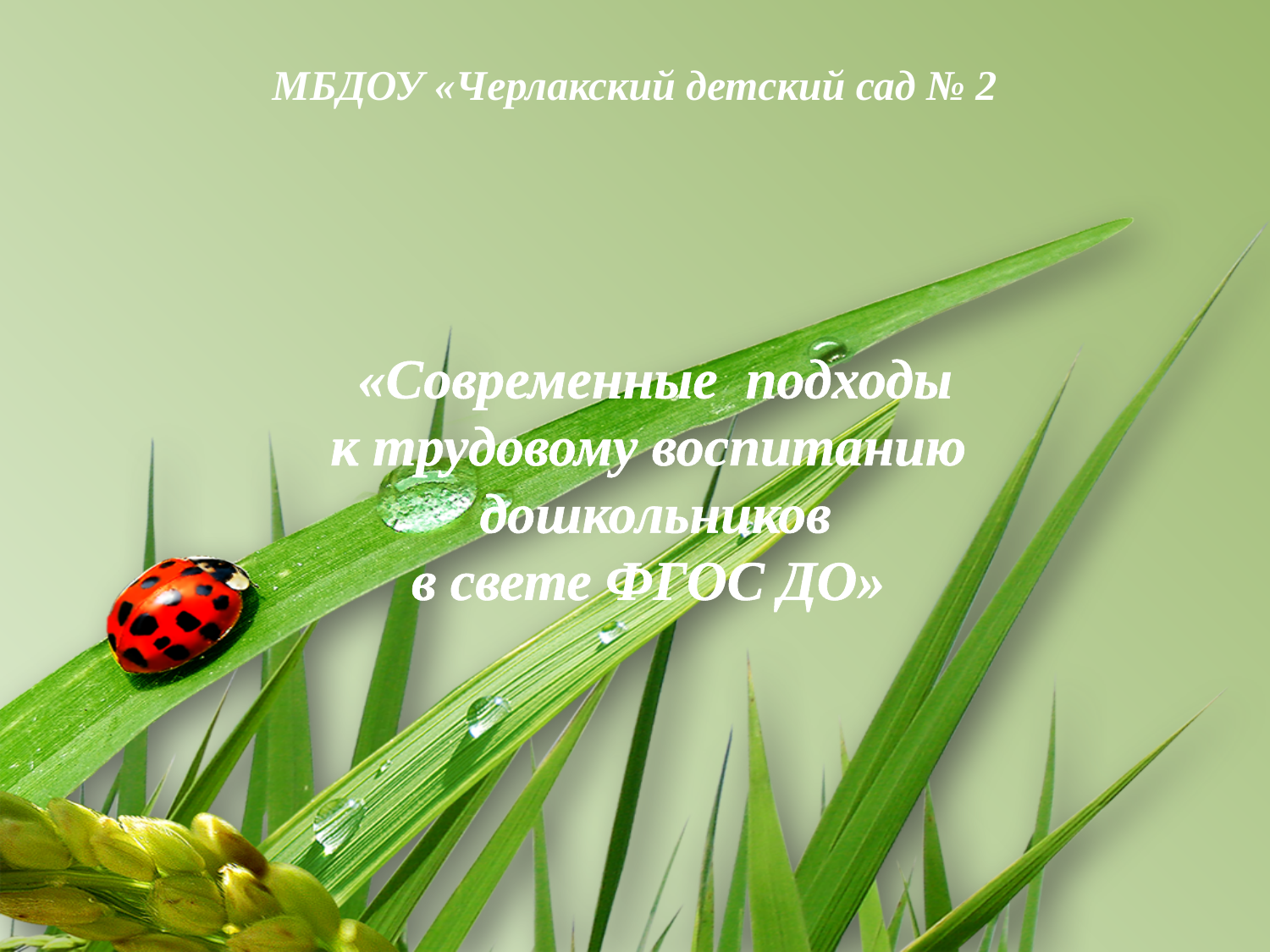

МБДОУ «Черлакский детский сад № 2
# «Современные  подходы к трудовому воспитанию   дошкольников в свете ФГОС ДО»